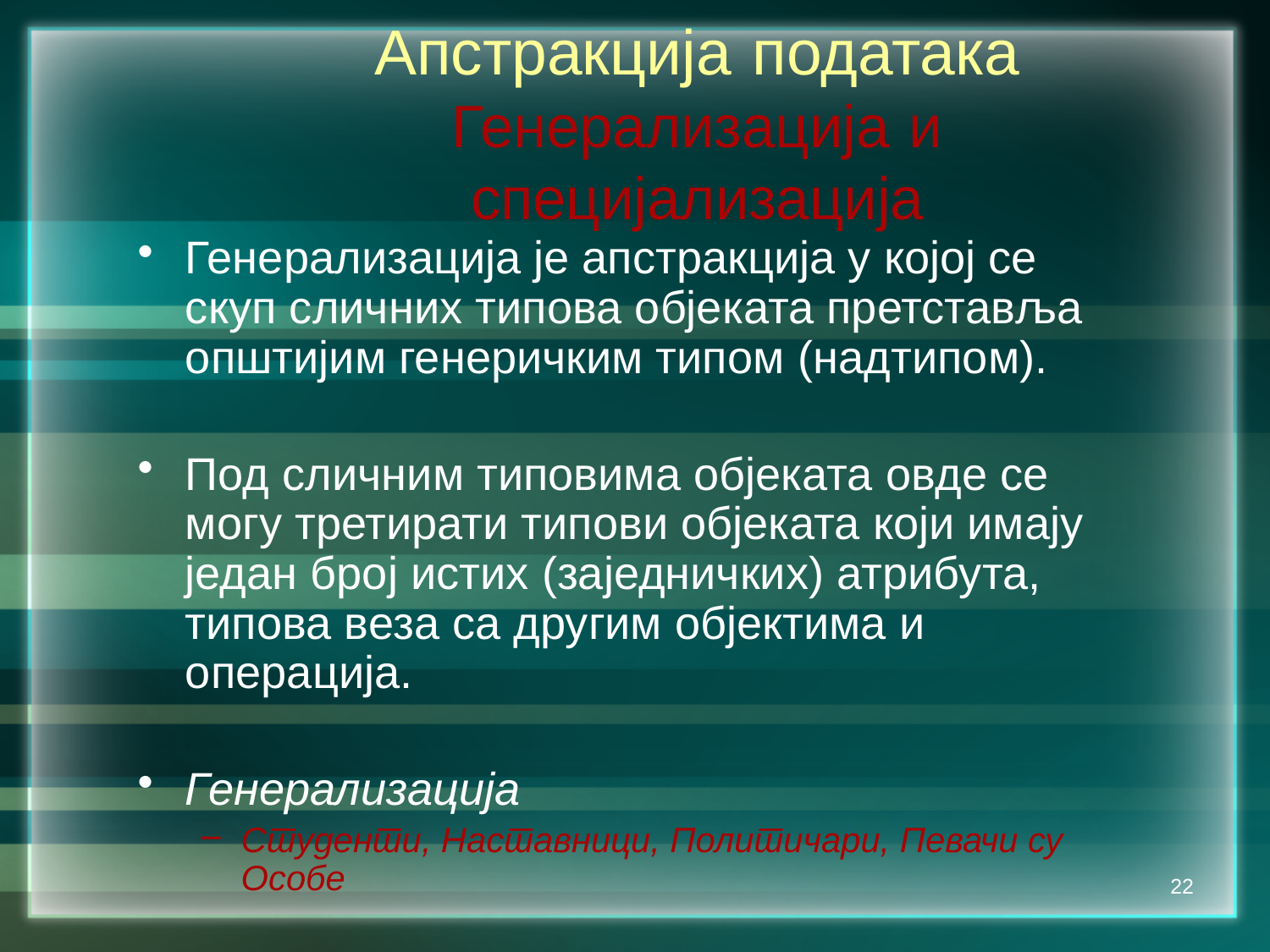

Апстракција података Генерализација и специјализација
Генерализација је апстракција у којој се скуп сличних типова објеката претставља општијим генеричким типом (надтипом).

Под сличним типовима објеката овде се могу третирати типови објеката који имају један број истих (заједничких) атрибута, типова веза са другим објектима и операција.

Генерализација
Студенти, Наставници, Политичари, Певачи су Особе
22